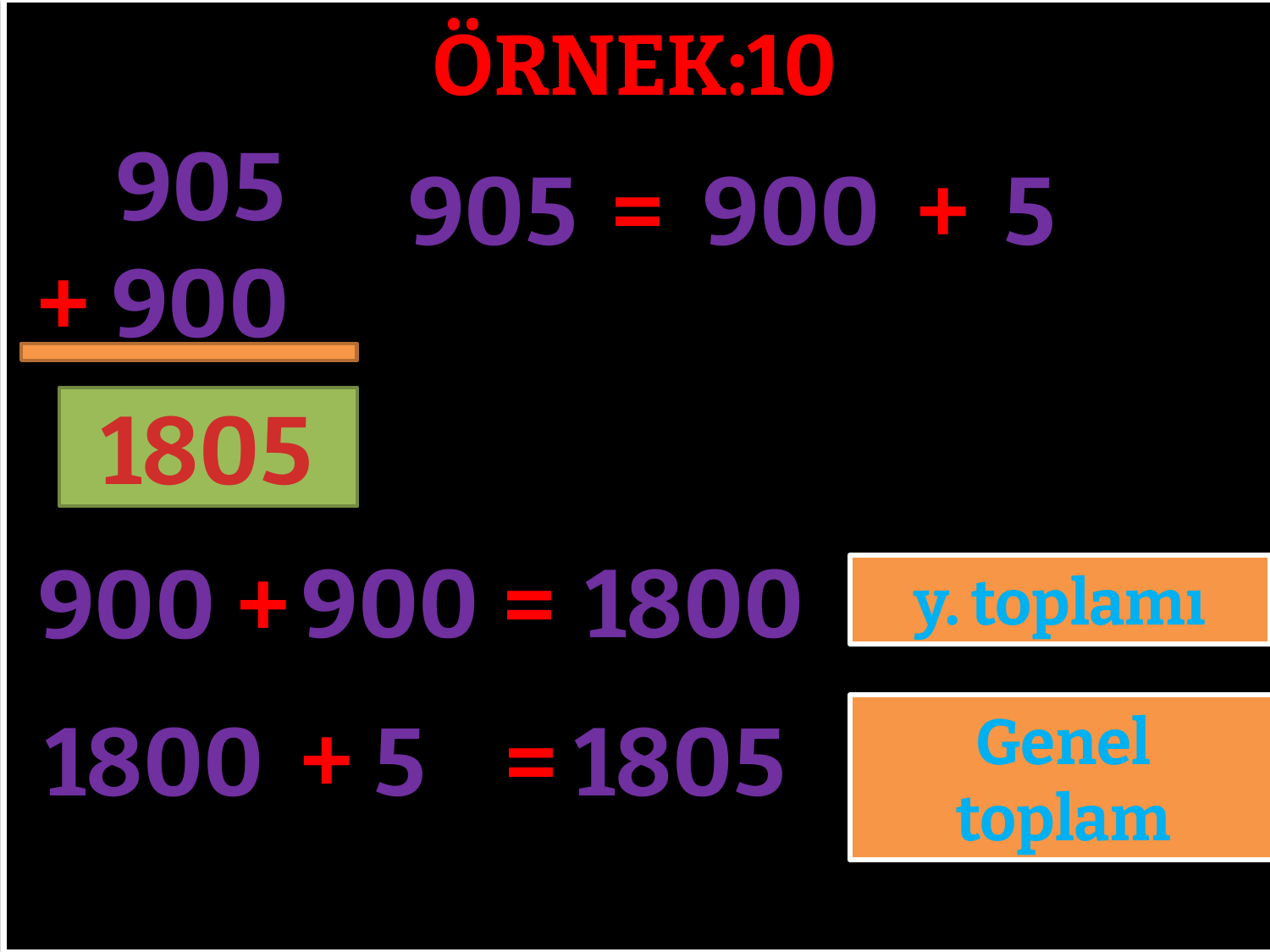

ÖRNEK:10
905
905
=
900
+
5
+
900
#

1805

900
1800
900
+
=
y. toplamı
+
1800
5
=
1805
Genel toplam